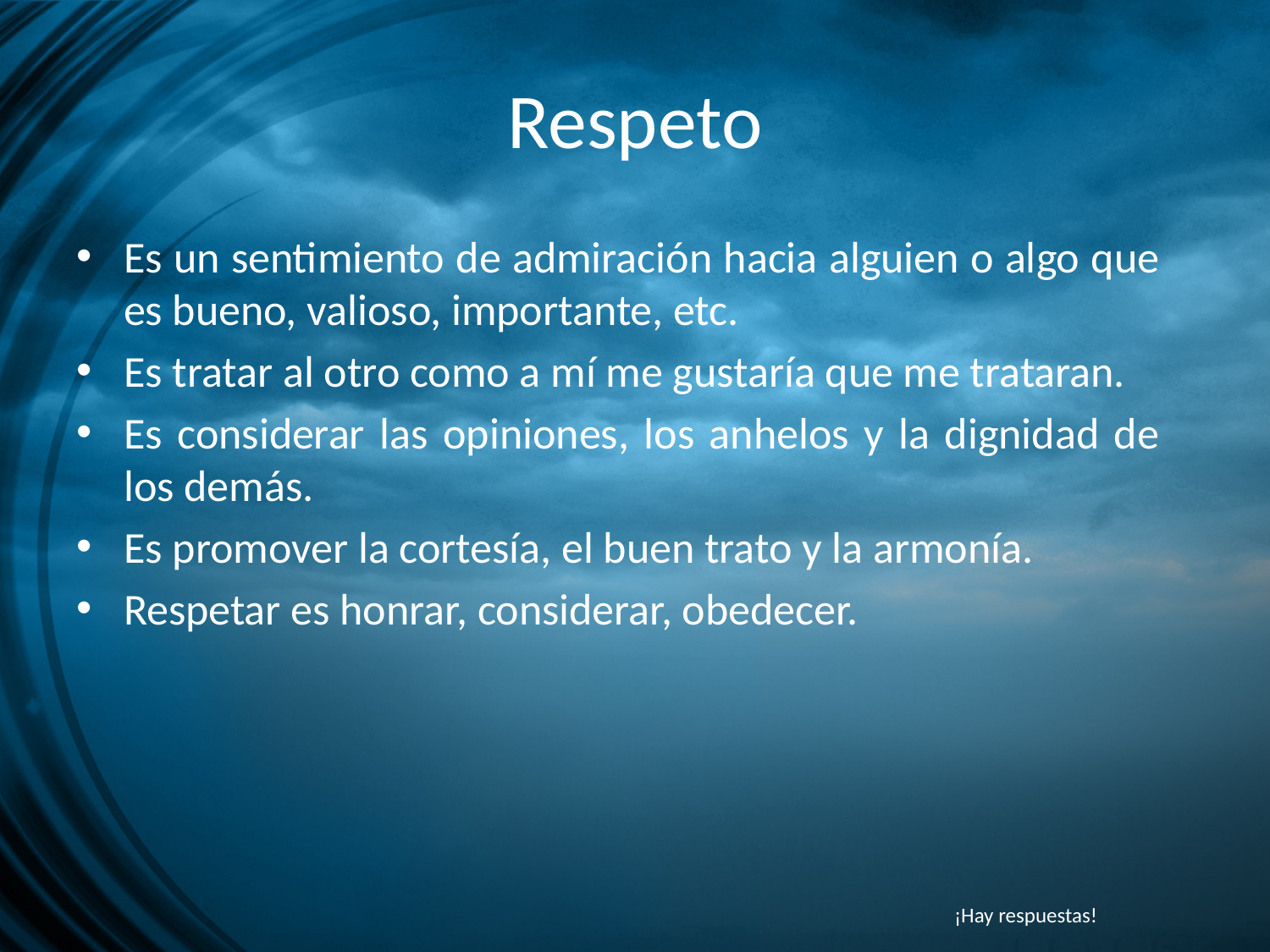

# Respeto
Es un sentimiento de admiración hacia alguien o algo que es bueno, valioso, importante, etc.
Es tratar al otro como a mí me gustaría que me trataran.
Es considerar las opiniones, los anhelos y la dignidad de los demás.
Es promover la cortesía, el buen trato y la armonía.
Respetar es honrar, considerar, obedecer.
¡Hay respuestas!